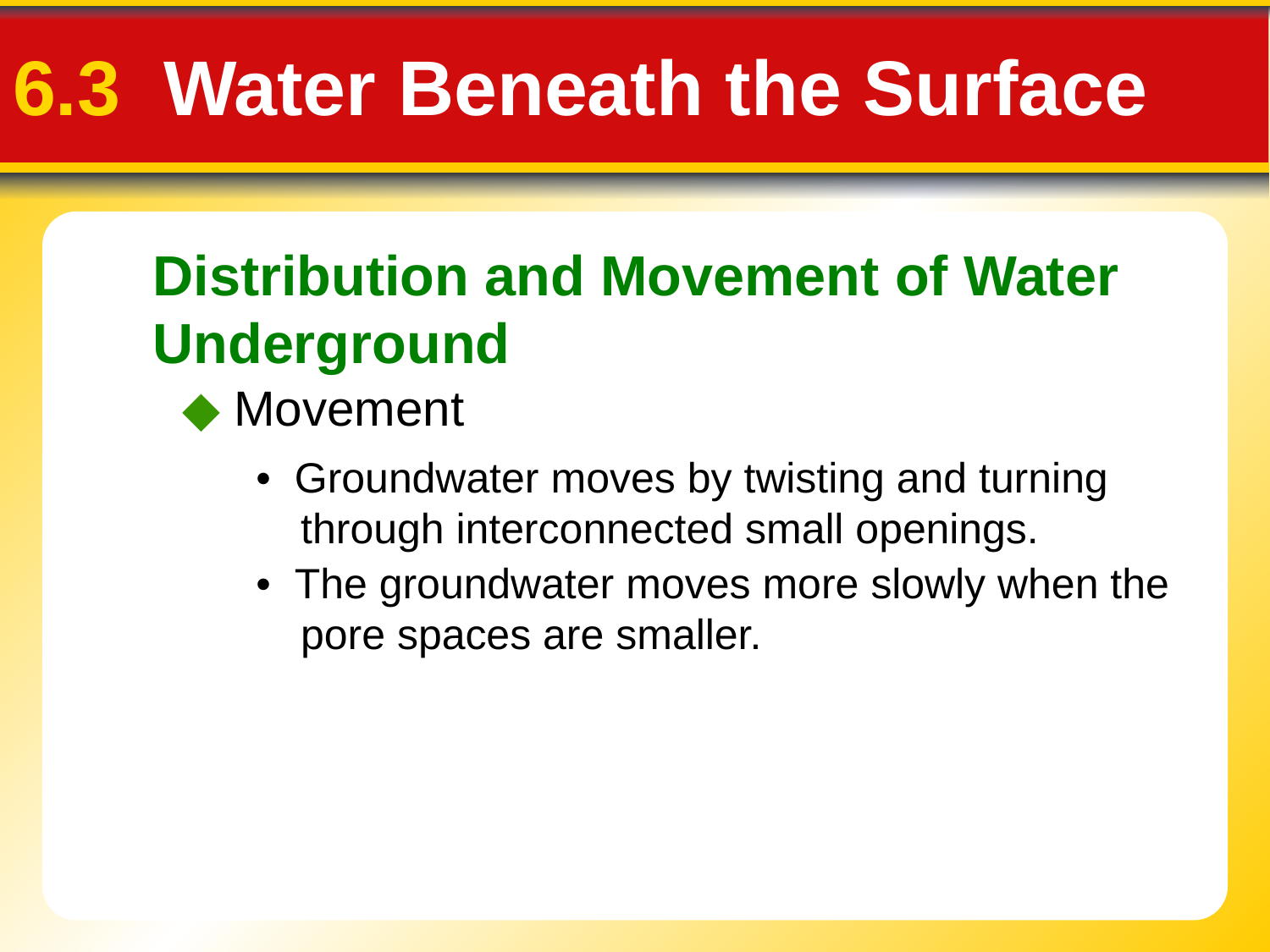

6.3  Water Beneath the Surface

Distribution and Movement of Water Underground
◆ Movement
•  Groundwater moves by twisting and turning
 through interconnected small openings.
•  The groundwater moves more slowly when the
 pore spaces are smaller.